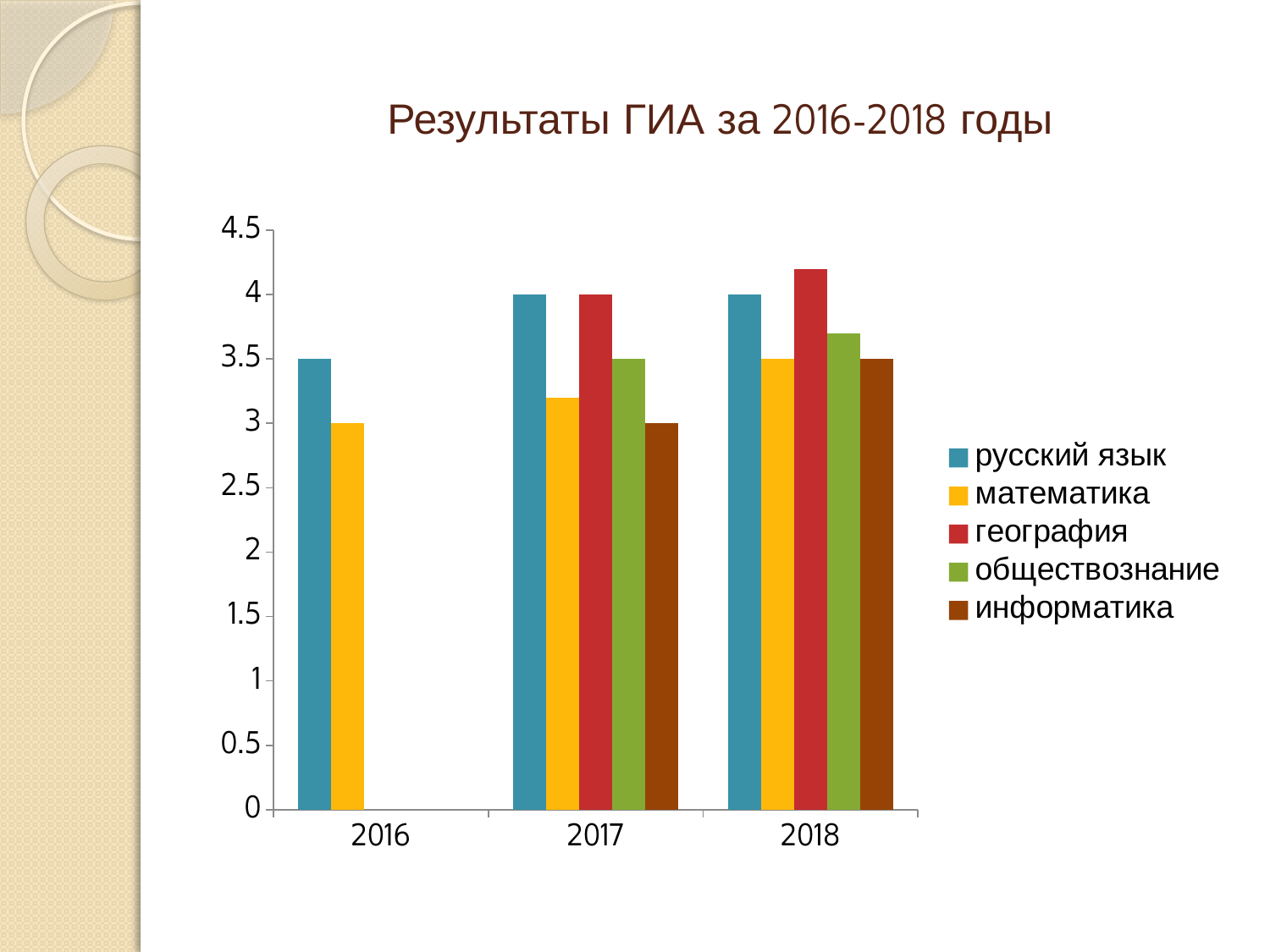

# Результаты ГИА за 2016-2018 годы

### Chart

| Category | русский язык | математика | география | обществознание | информатика |
|---|---|---|---|---|---|
| 2016 | 3.5 | 3.0 | None | None | None |
| 2017 | 4.0 | 3.2 | 4.0 | 3.5 | 3.0 |
| 2018 | 4.0 | 3.5 | 4.2 | 3.7 | 3.5 |